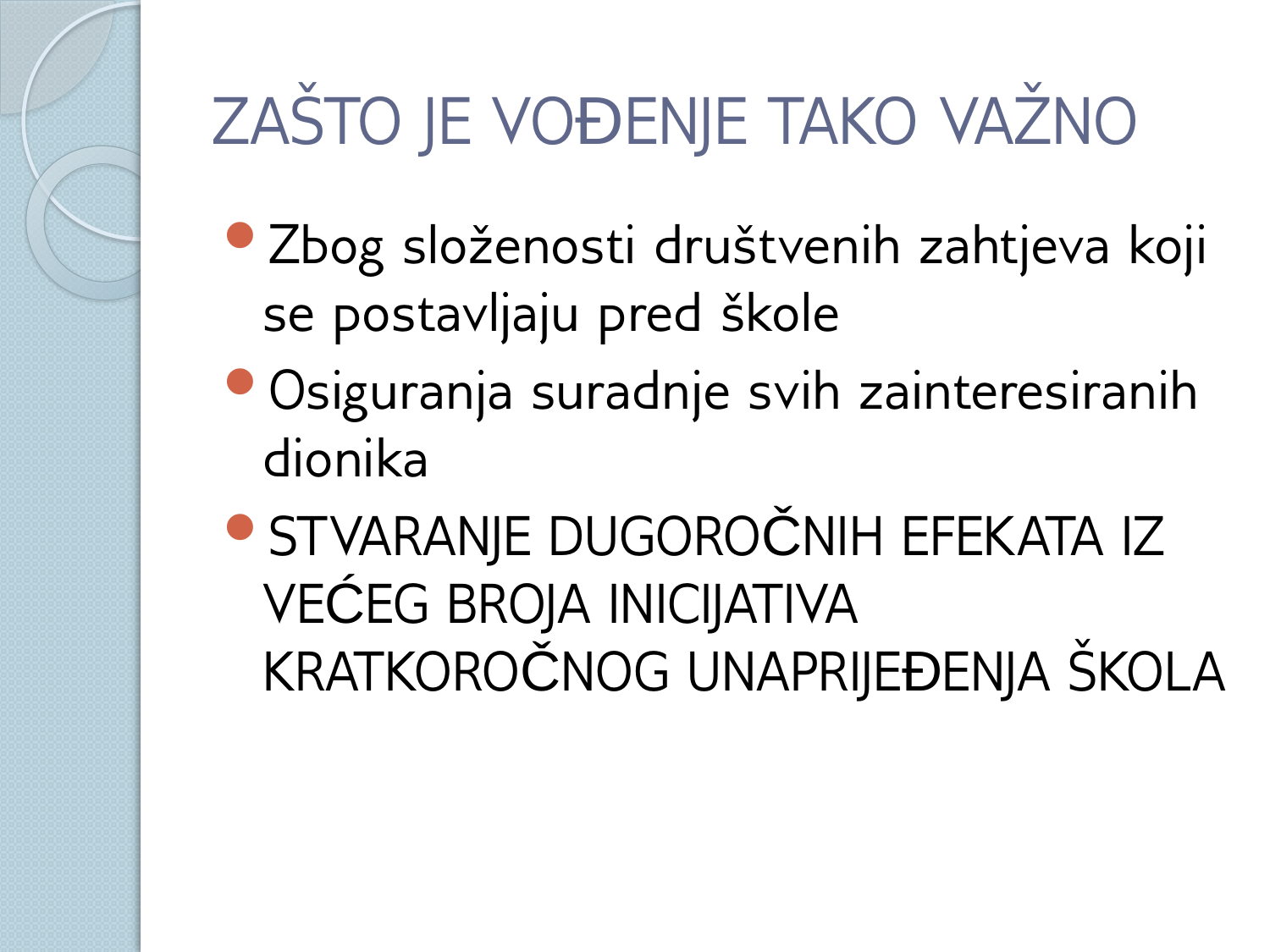

# ZAŠTO JE VOĐENJE TAKO VAŽNO
Zbog složenosti društvenih zahtjeva koji se postavljaju pred škole
Osiguranja suradnje svih zainteresiranih dionika
STVARANJE DUGOROČNIH EFEKATA IZ VEĆEG BROJA INICIJATIVA KRATKOROČNOG UNAPRIJEĐENJA ŠKOLA